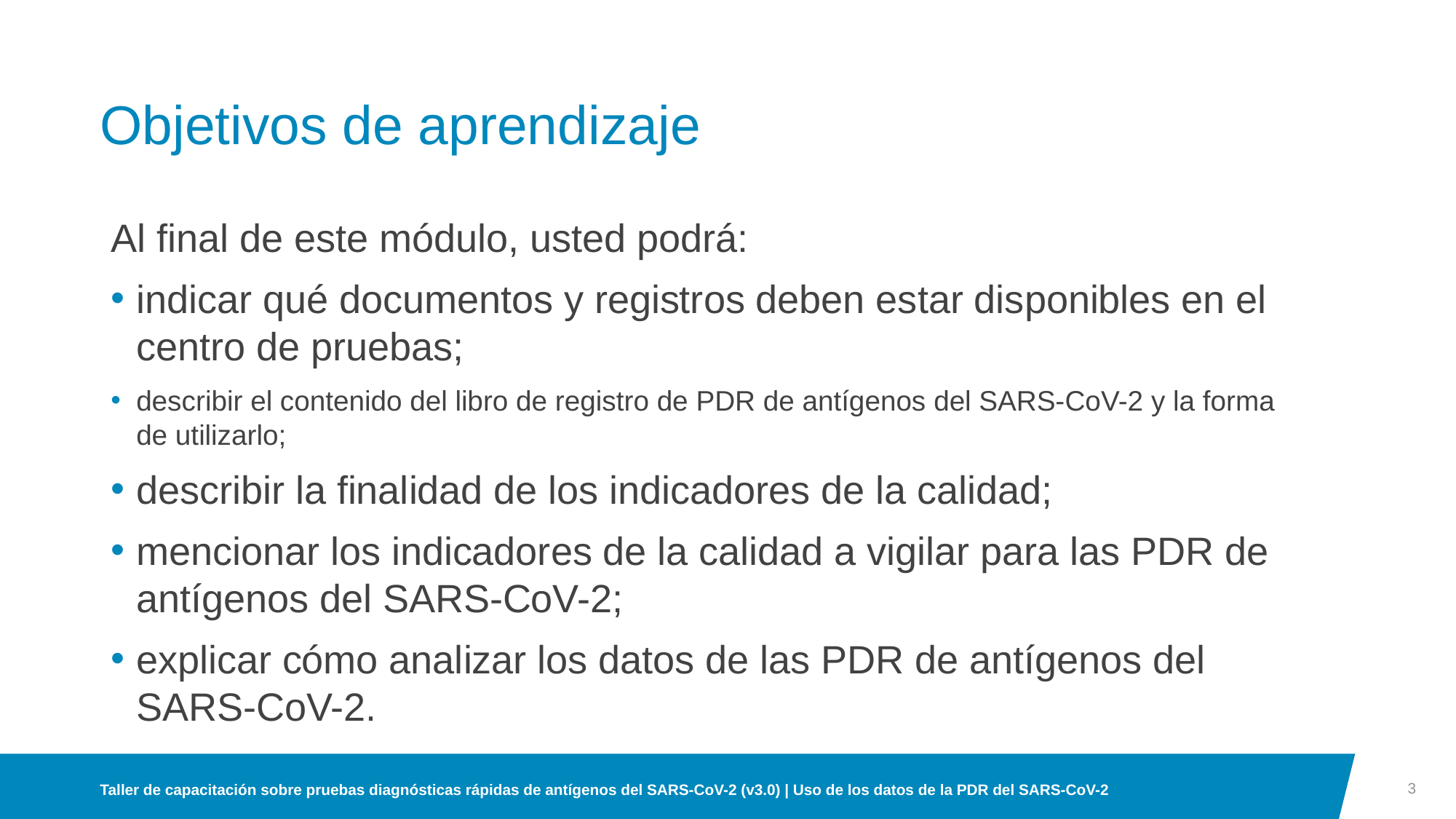

# Objetivos de aprendizaje
Al final de este módulo, usted podrá:
indicar qué documentos y registros deben estar disponibles en el centro de pruebas;
describir el contenido del libro de registro de PDR de antígenos del SARS-CoV-2 y la forma de utilizarlo;
describir la finalidad de los indicadores de la calidad;
mencionar los indicadores de la calidad a vigilar para las PDR de antígenos del SARS-CoV-2;
explicar cómo analizar los datos de las PDR de antígenos del SARS-CoV-2.

3
Taller de capacitación sobre pruebas diagnósticas rápidas de antígenos del SARS-CoV-2 (v3.0) | Uso de los datos de la PDR del SARS-CoV-2